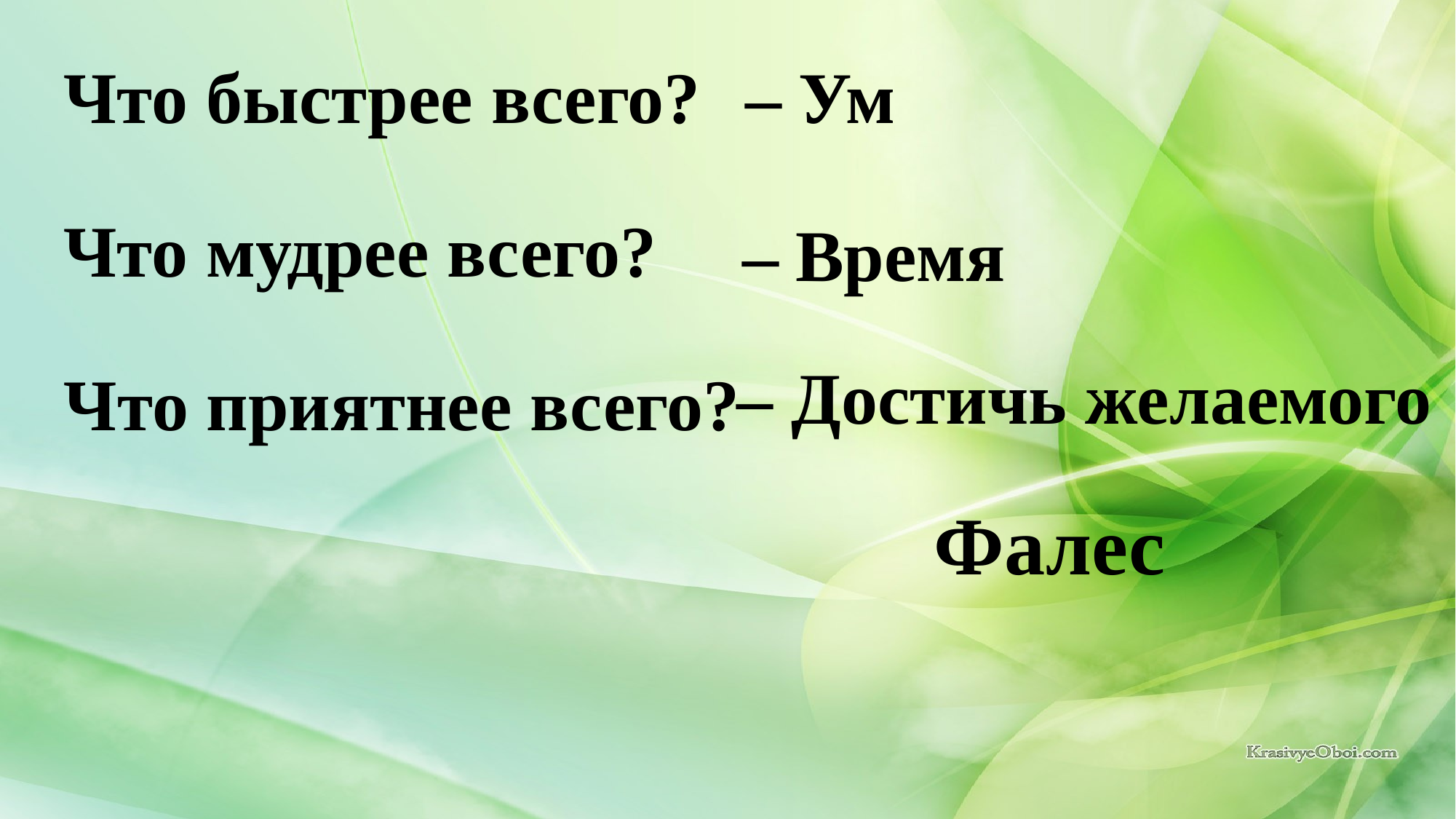

Что быстрее всего?
– Ум
Что мудрее всего?
– Время
– Достичь желаемого
Что приятнее всего?
Фалес